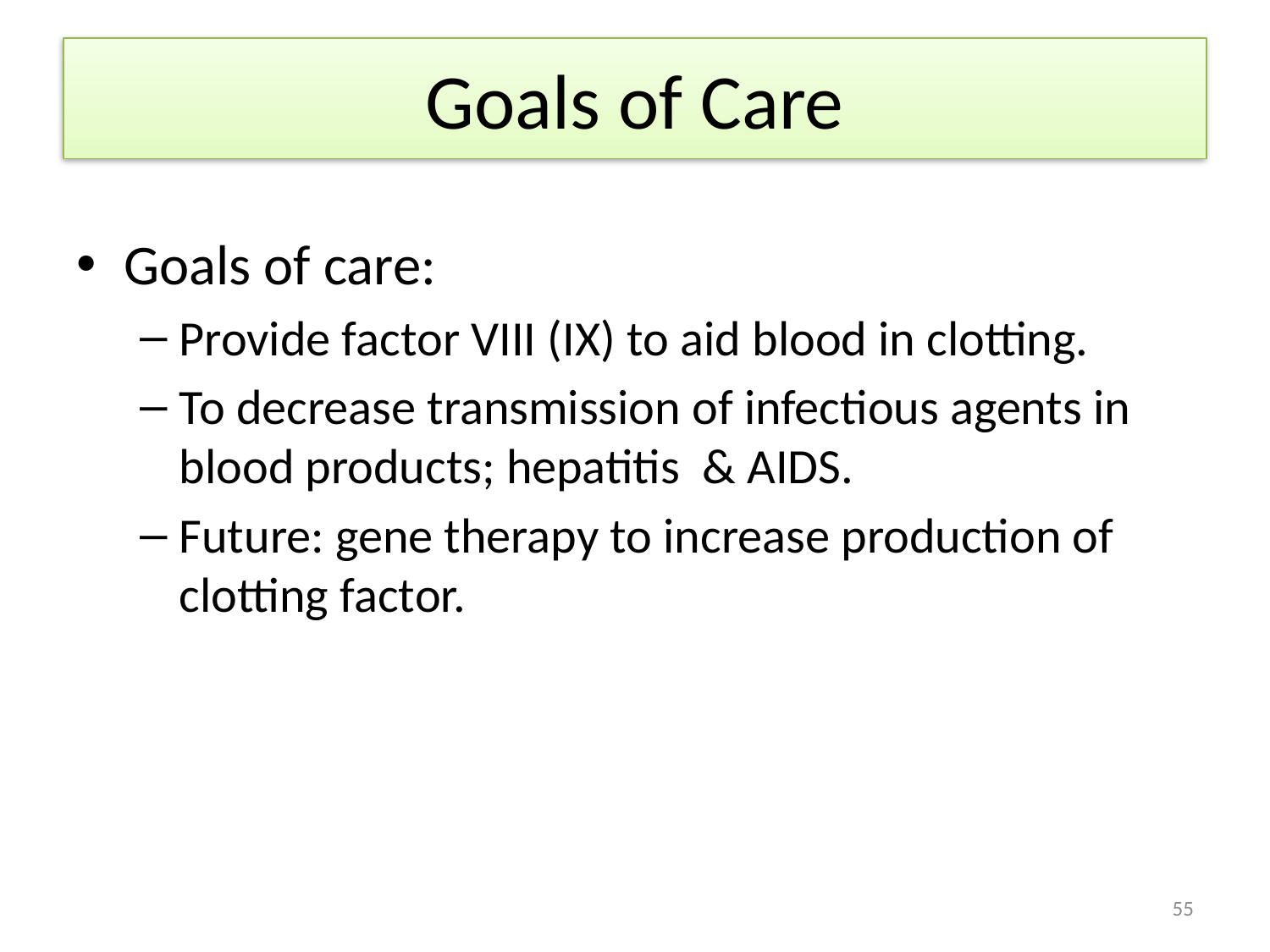

# Goals of Care
Goals of care:
Provide factor VIII (IX) to aid blood in clotting.
To decrease transmission of infectious agents in blood products; hepatitis  & AIDS.
Future: gene therapy to increase production of clotting factor.

55